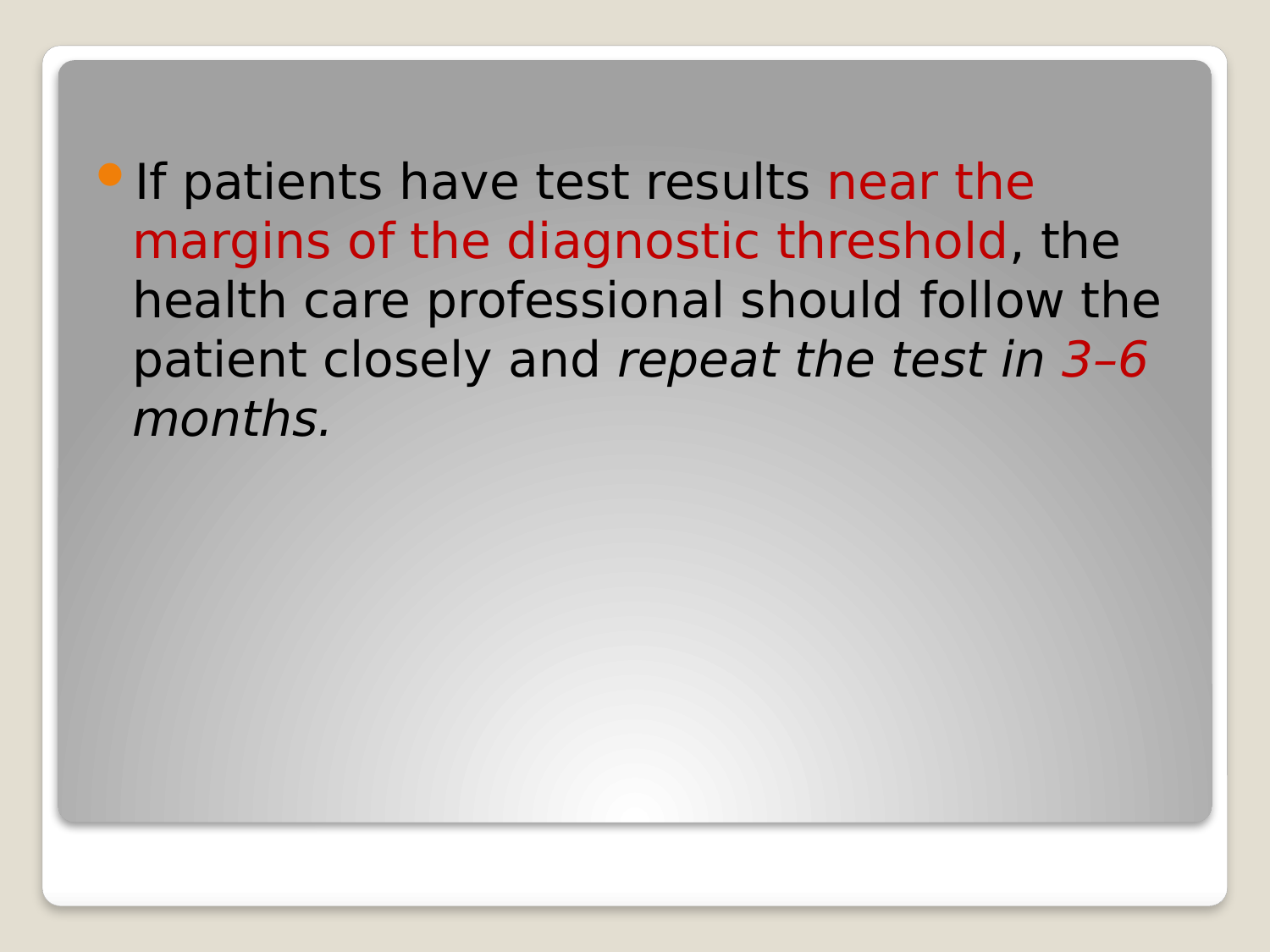

If patients have test results near the margins of the diagnostic threshold, the health care professional should follow the patient closely and repeat the test in 3–6 months.
#